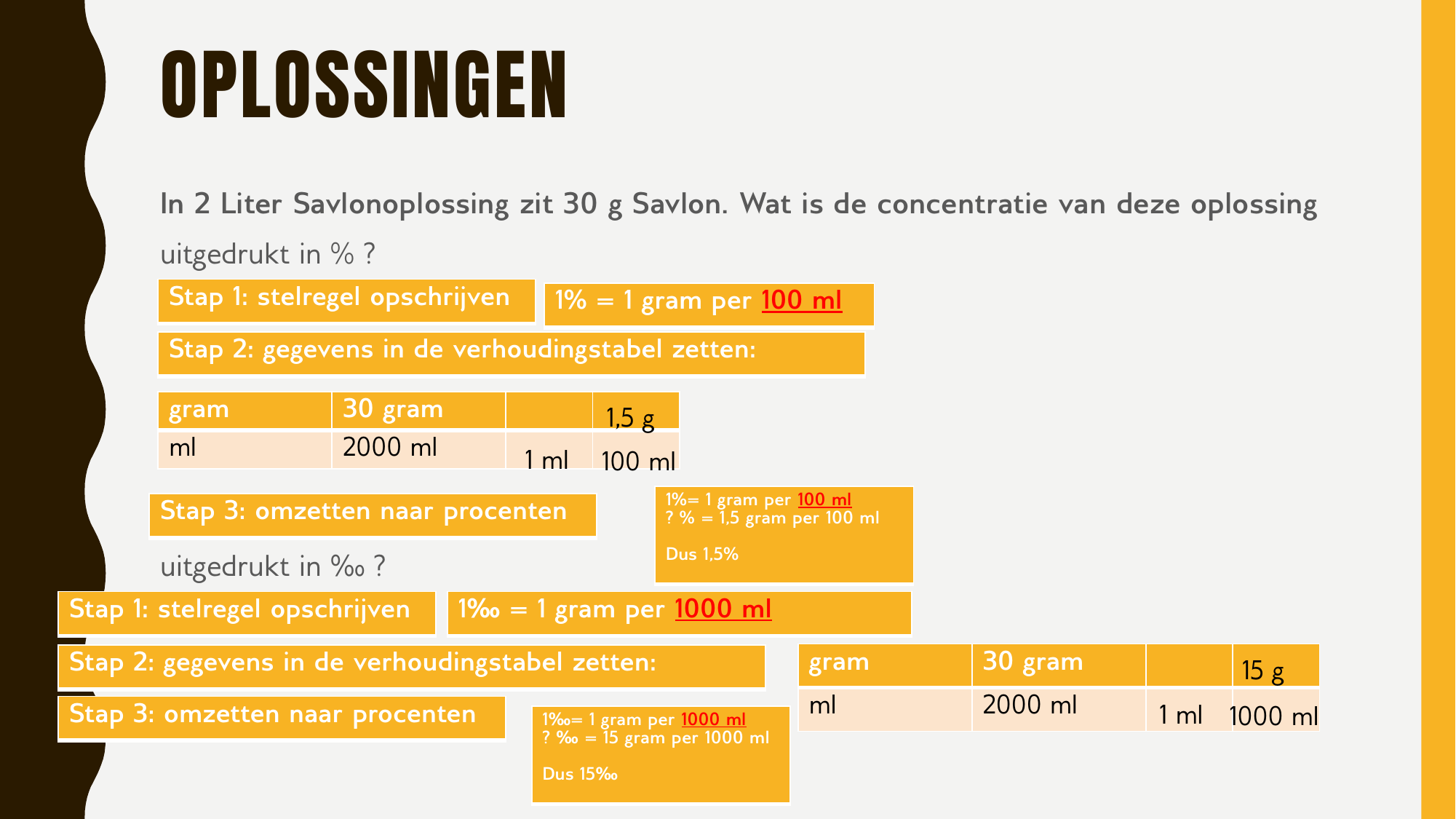

# oplossingen
In 2 Liter Savlonoplossing zit 30 g Savlon. Wat is de concentratie van deze oplossing
uitgedrukt in % ?

uitgedrukt in ‰ ?
| Stap 1: stelregel opschrijven |
| --- |
| 1% = 1 gram per 100 ml |
| --- |
| Stap 2: gegevens in de verhoudingstabel zetten: |
| --- |
| gram | 30 gram |  |  |
| --- | --- | --- | --- |
| ml | 2000 ml |  |  |
1,5 g
1 ml
100 ml
| 1%= 1 gram per 100 ml ? % = 1,5 gram per 100 ml Dus 1,5% |
| --- |
| Stap 3: omzetten naar procenten |
| --- |
| Stap 1: stelregel opschrijven |
| --- |
| 1‰ = 1 gram per 1000 ml |
| --- |
| gram | 30 gram |  |  |
| --- | --- | --- | --- |
| ml | 2000 ml |  |  |
| Stap 2: gegevens in de verhoudingstabel zetten: |
| --- |
15 g
1 ml
1000 ml
| Stap 3: omzetten naar procenten |
| --- |
| 1‰= 1 gram per 1000 ml ? ‰ = 15 gram per 1000 ml Dus 15‰ |
| --- |